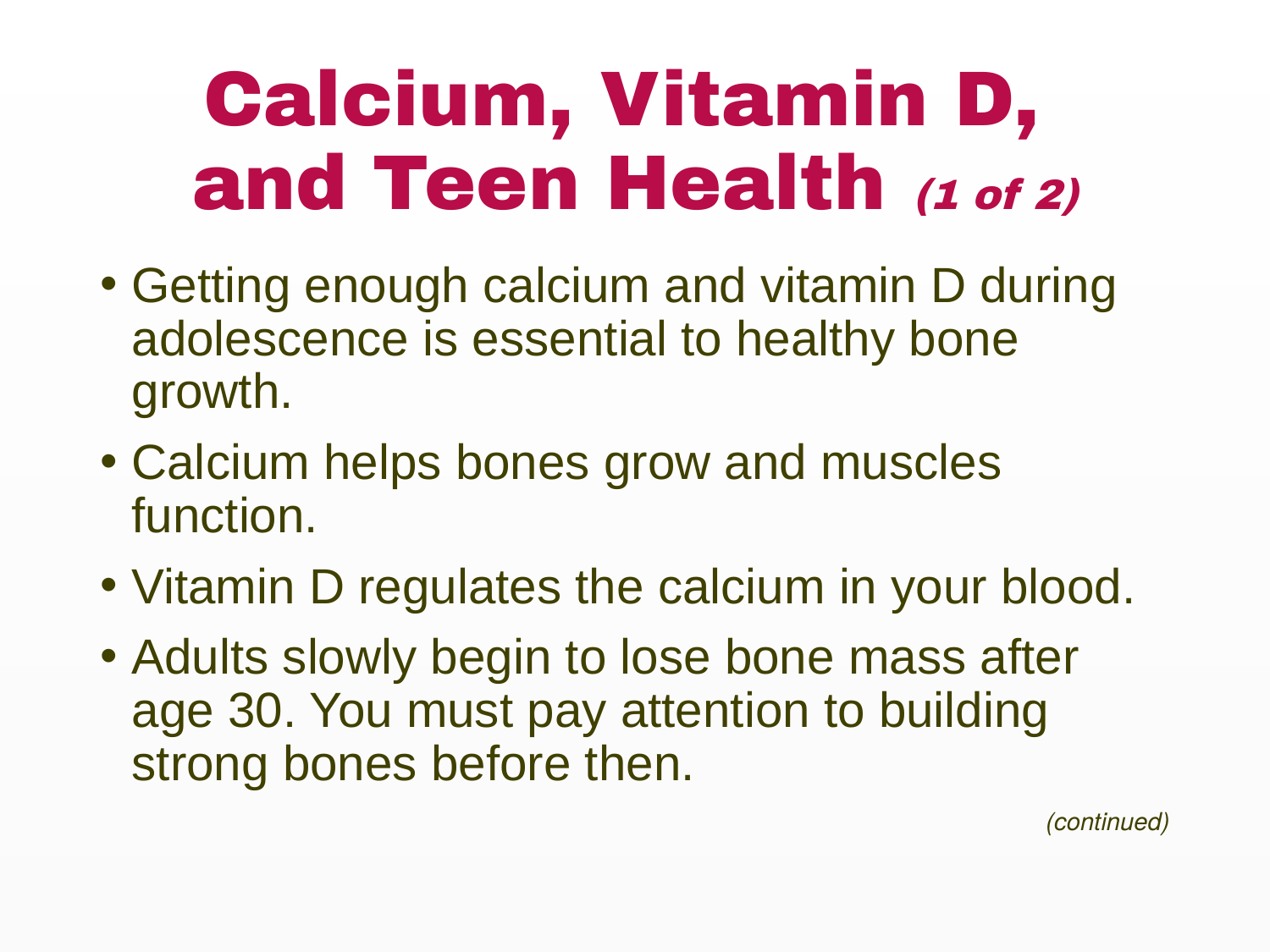

# Calcium, Vitamin D, and Teen Health (1 of 2)
Getting enough calcium and vitamin D during adolescence is essential to healthy bone growth.
Calcium helps bones grow and muscles function.
Vitamin D regulates the calcium in your blood.
Adults slowly begin to lose bone mass after age 30. You must pay attention to building strong bones before then.
(continued)